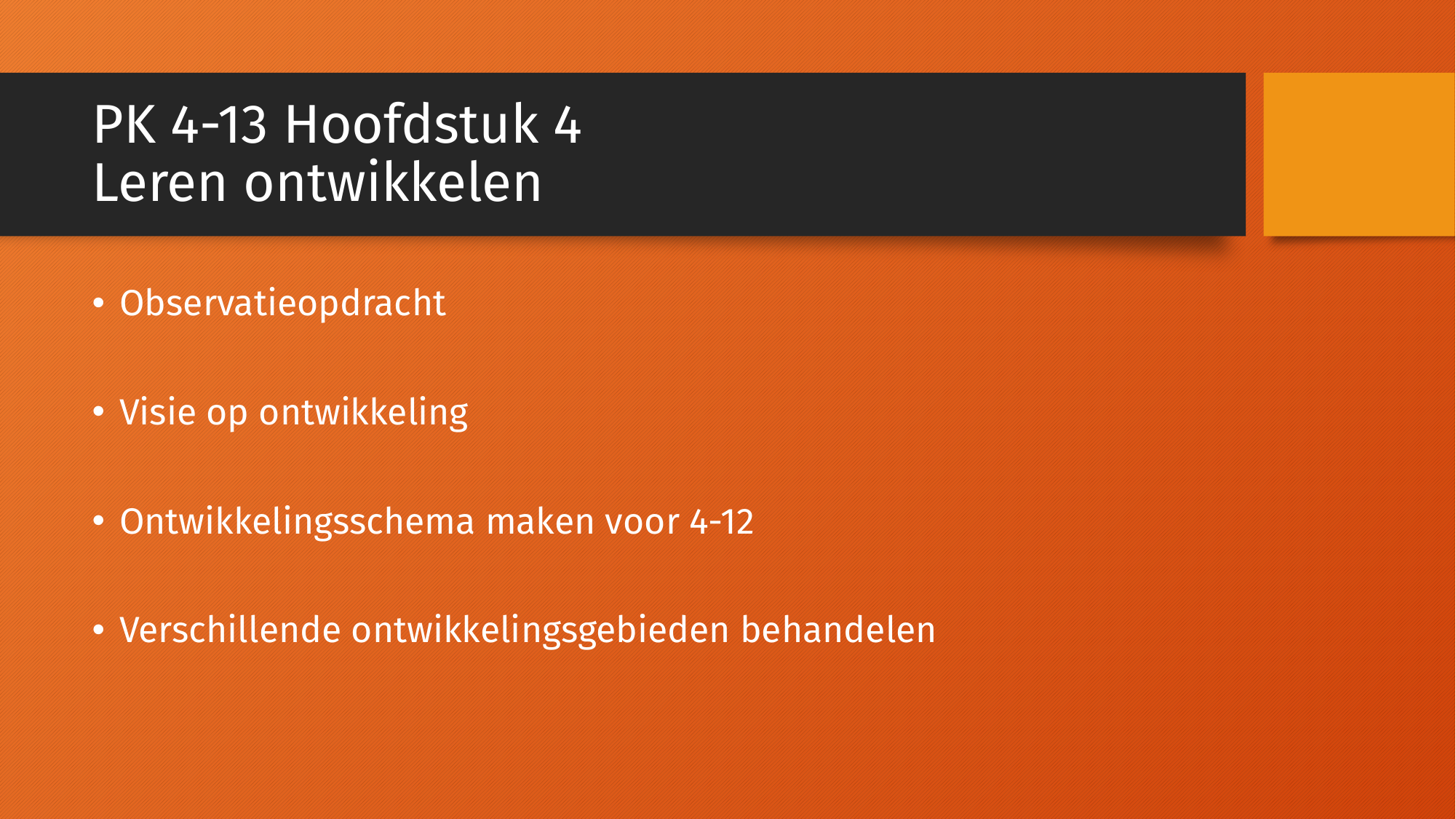

# PK 4-13 Hoofdstuk 4 Leren ontwikkelen
Observatieopdracht

Visie op ontwikkeling

Ontwikkelingsschema maken voor 4-12

Verschillende ontwikkelingsgebieden behandelen